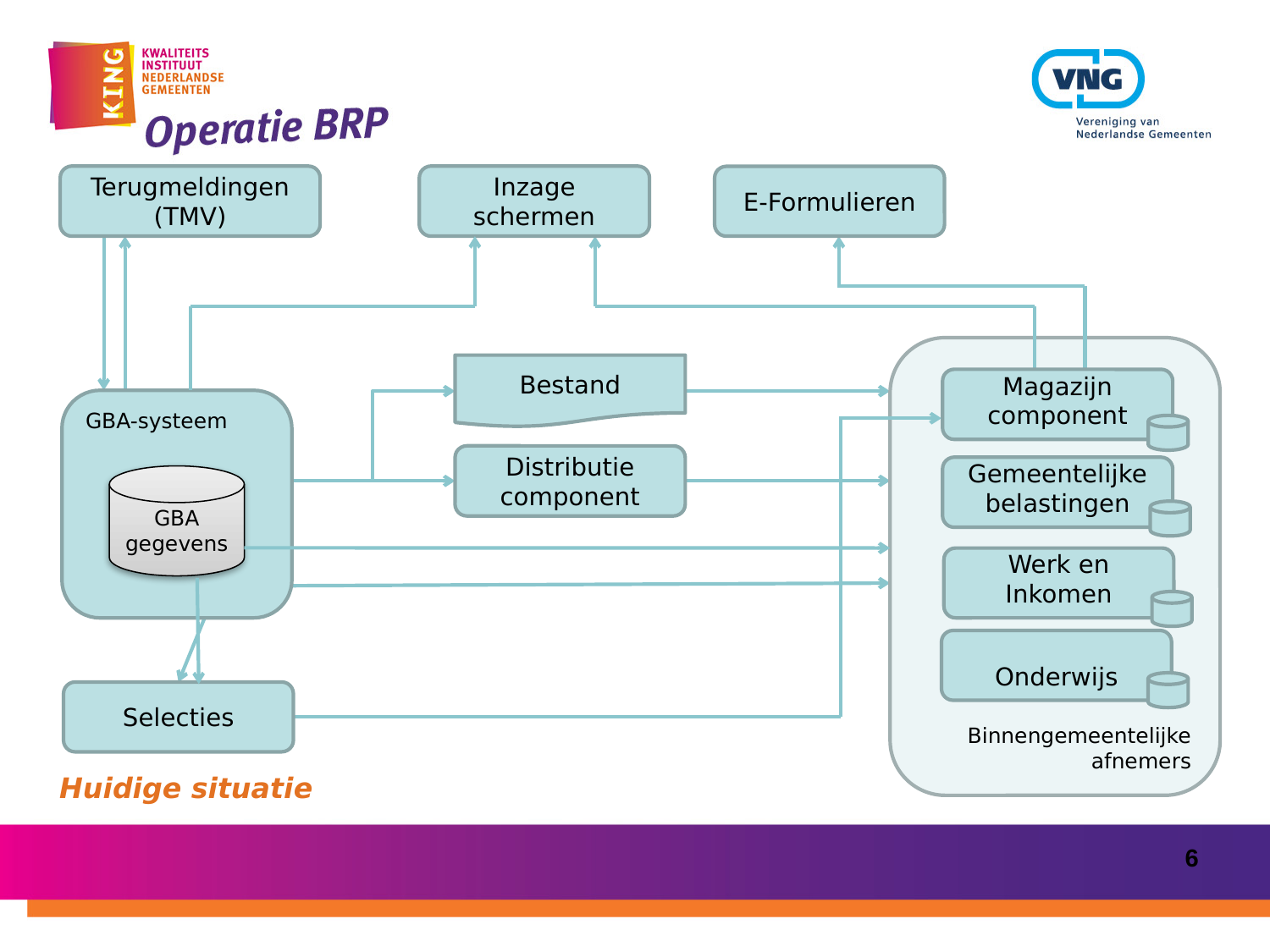

Terugmeldingen (TMV)
Inzage schermen
E-Formulieren
Binnengemeentelijke afnemers
Bestand
Magazijn component

GBA-systeem
GBA gegevens
Distributie component
Gemeentelijke belastingen

Werk en Inkomen

Onderwijs

Selecties
# Huidige situatie
6